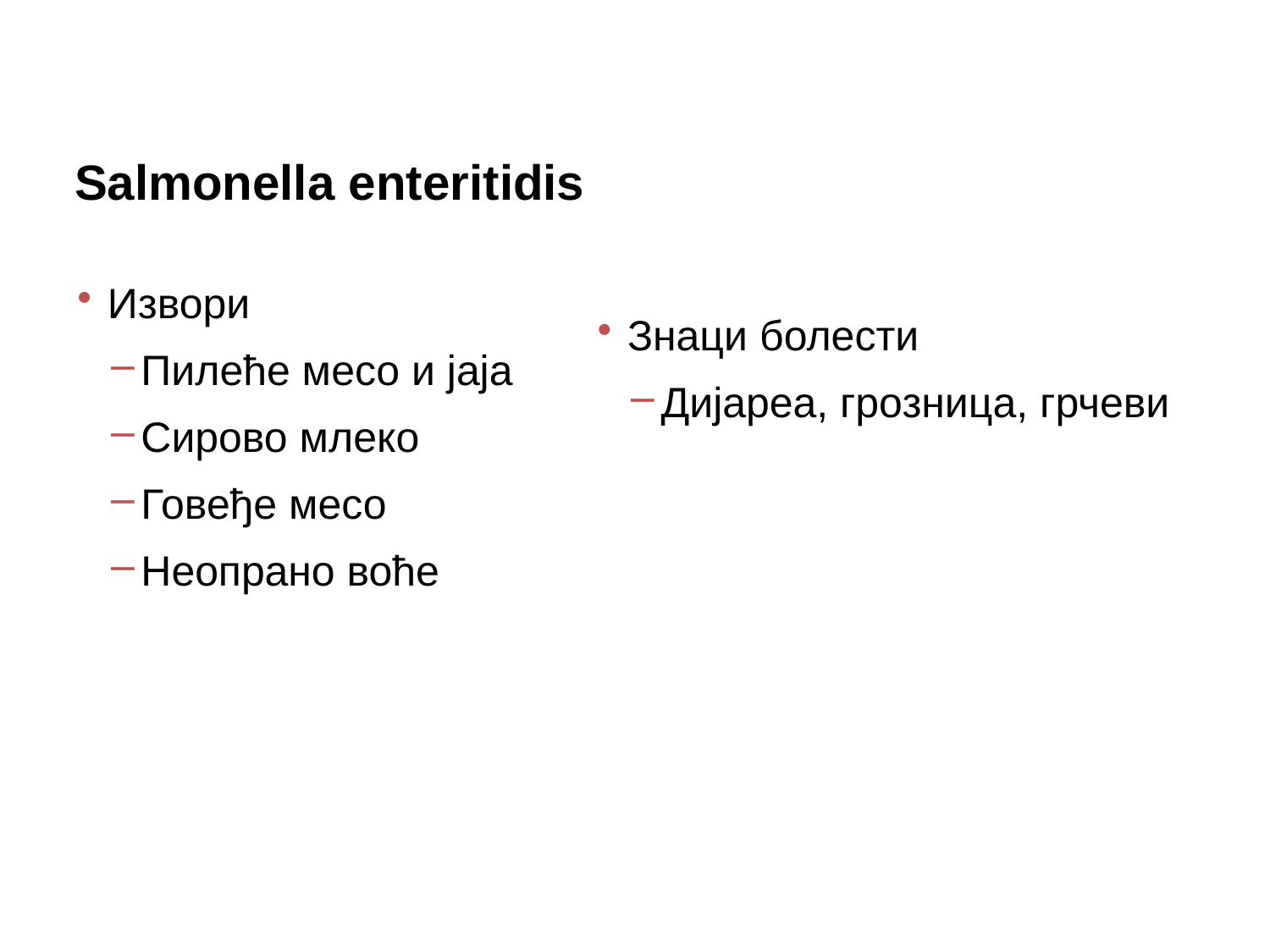

Salmonella enteritidis

Знаци болести
Дијареа, грозница, грчеви
Извори
Пилеће месо и јаја
Сирово млеко
Говеђе месо
Неопрано воће